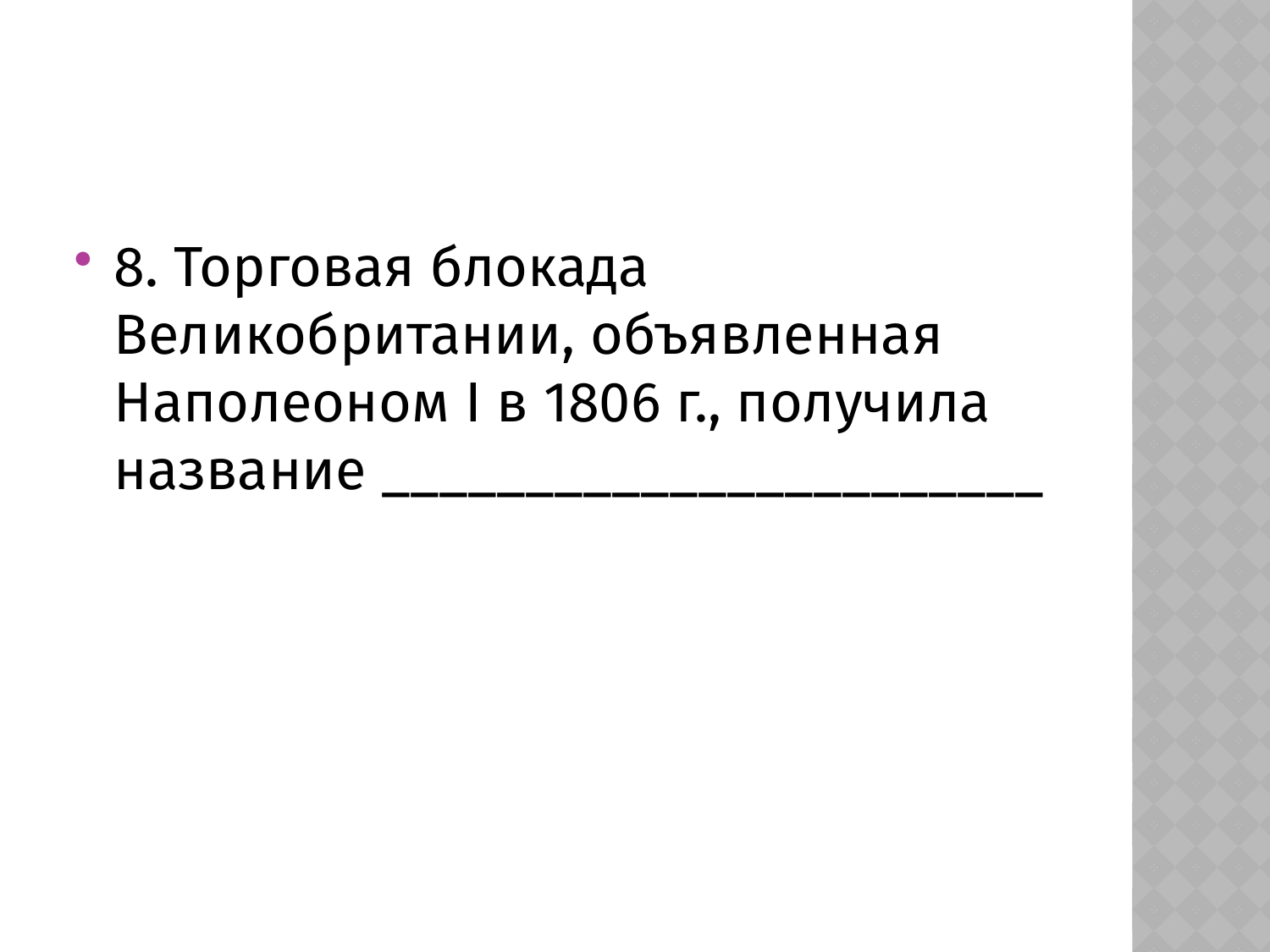

#
8. Торговая блокада Великобритании, объявленная Наполеоном I в 1806 г., получила название _______________________